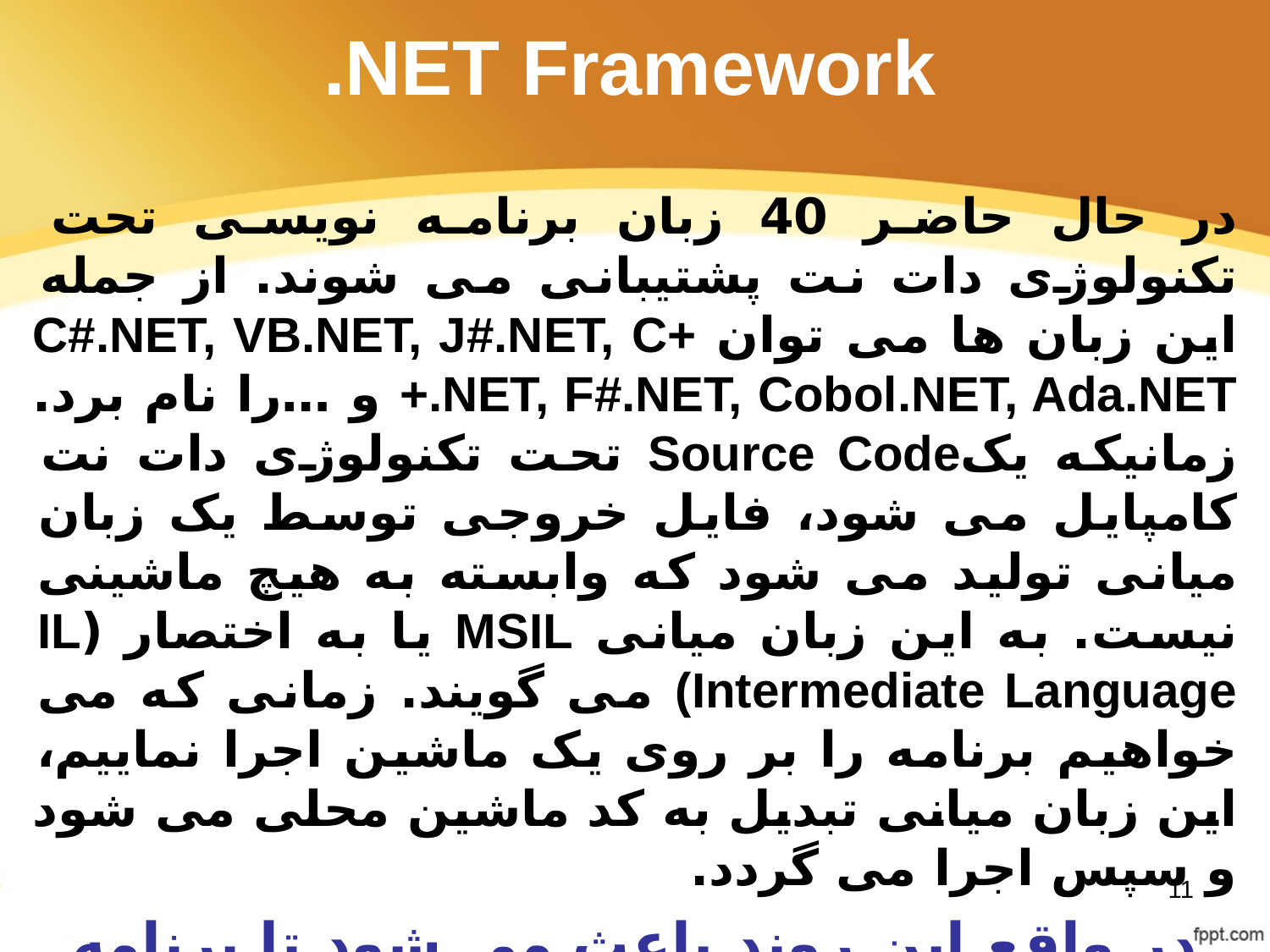

# .NET Framework
در حال حاضر 40 زبان برنامه نویسی تحت تکنولوژی دات نت پشتیبانی می شوند. از جمله این زبان ها می توان C#.NET, VB.NET, J#.NET, C++.NET, F#.NET, Cobol.NET, Ada.NET و …را نام برد. زمانیکه یکSource Code تحت تکنولوژی دات نت کامپایل می شود، فایل خروجی توسط یک زبان میانی تولید می شود که وابسته به هیچ ماشینی نیست. به این زبان میانی MSIL یا به اختصار (IL (Intermediate Language می گویند. زمانی که می خواهیم برنامه را بر روی یک ماشین اجرا نماییم، این زبان میانی تبدیل به کد ماشین محلی می شود و سپس اجرا می گردد.
در واقع این روند باعث می شود تا برنامه های تولید شده تحت دات نت نسبت به سیستم عامل و سخت افزار مستقل باشند.

11